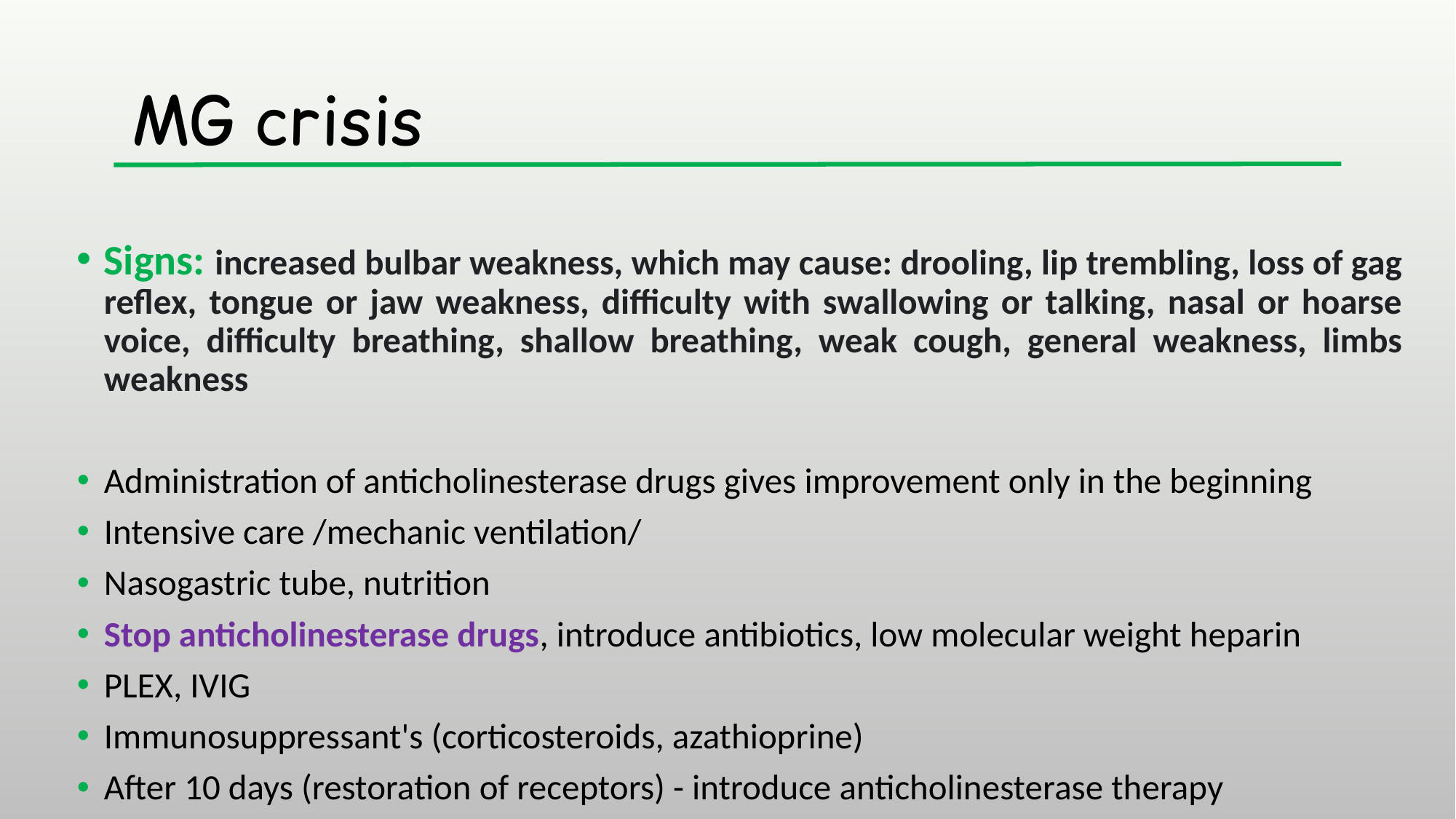

# MG crisis

Signs: increased bulbar weakness, which may cause: drooling, lip trembling, loss of gag reflex, tongue or jaw weakness, difficulty with swallowing or talking, nasal or hoarse voice, difficulty breathing, shallow breathing, weak cough, general weakness, limbs weakness

Administration of anticholinesterase drugs gives improvement only in the beginning
Intensive care /mechanic ventilation/
Nasogastric tube, nutrition
Stop anticholinesterase drugs, introduce antibiotics, low molecular weight heparin
PLEX, IVIG
Immunosuppressant's (corticosteroids, azathioprine)
After 10 days (restoration of receptors) - introduce anticholinesterase therapy